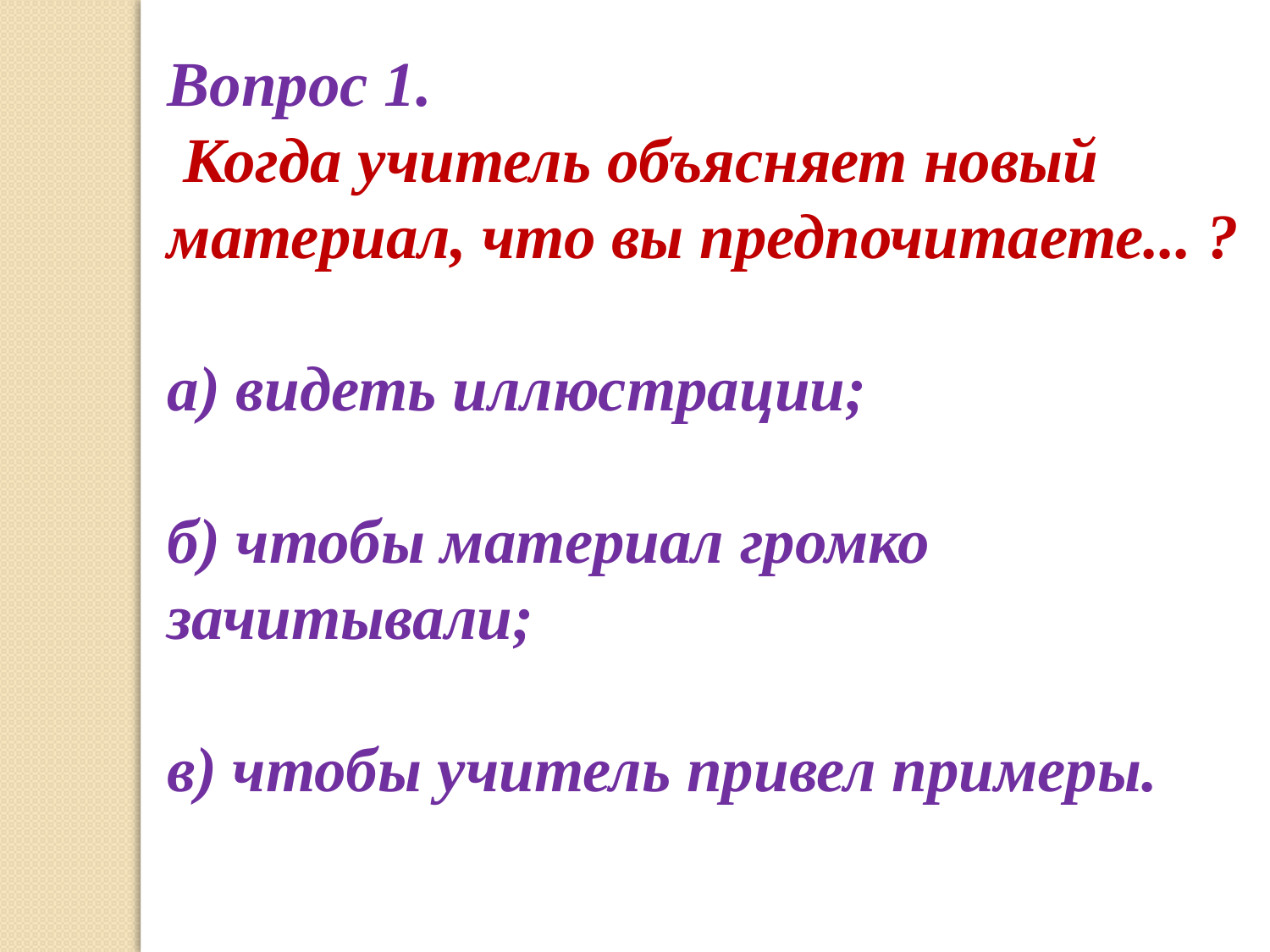

Вопрос 1.
 Когда учитель объясняет новый  материал, что вы предпочитаете... ?

а) видеть иллюстрации;

б) чтобы материал громко зачитывали;

в) чтобы учитель привел примеры.